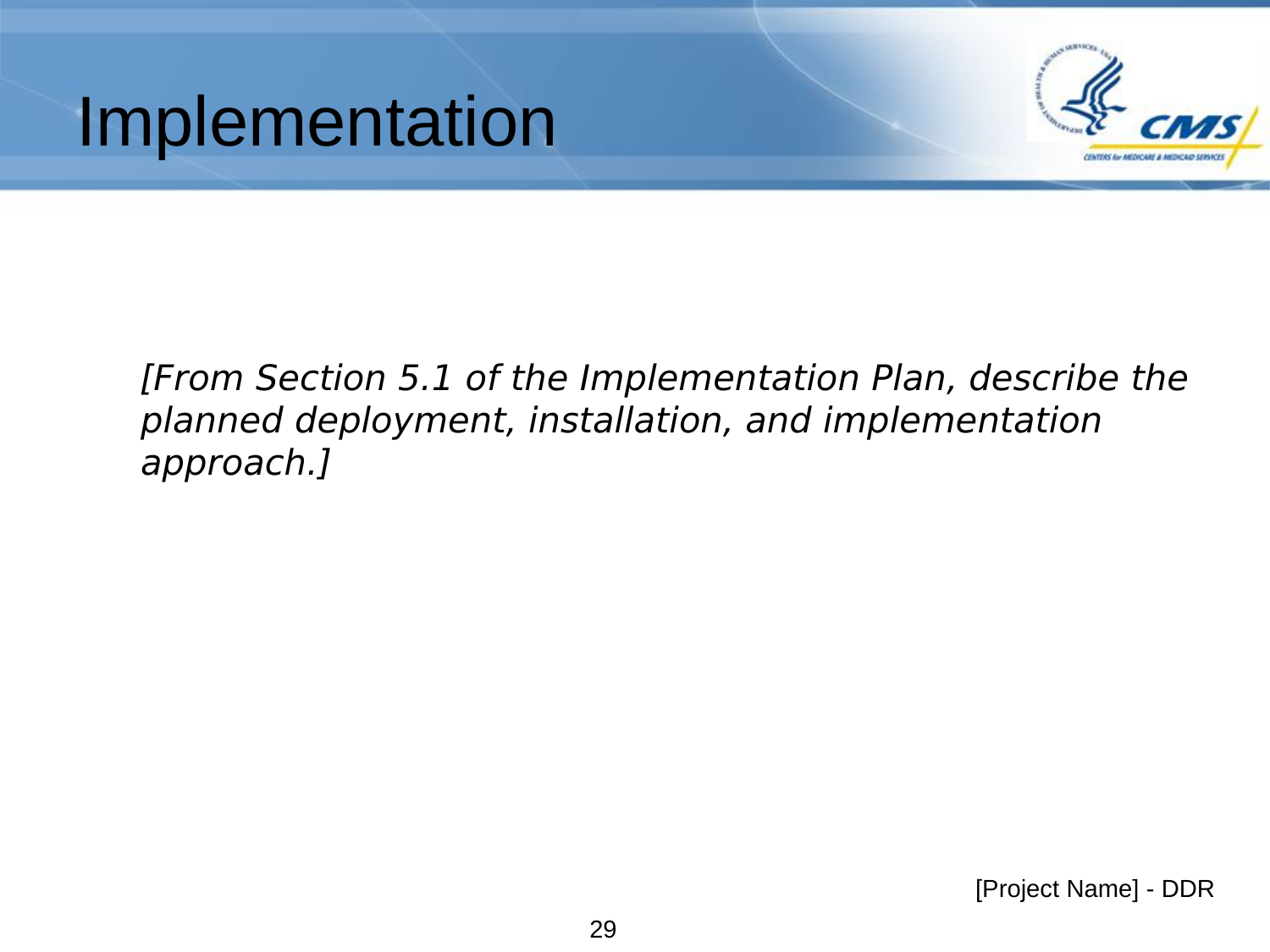

# Implementation
[From Section 5.1 of the Implementation Plan, describe the planned deployment, installation, and implementation approach.]

[Project Name] - DDR
29